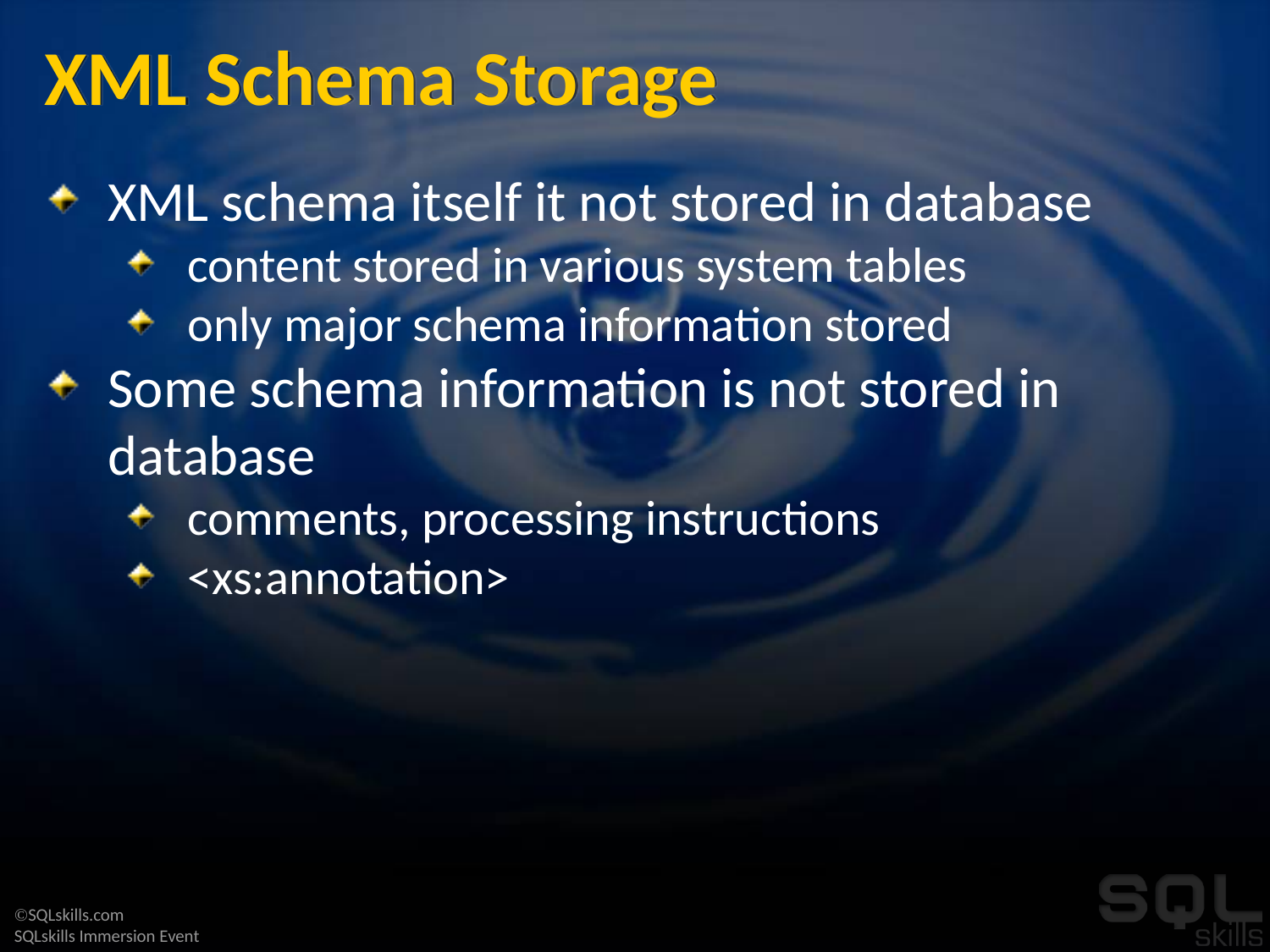

# XML Schema Storage
XML schema itself it not stored in database
content stored in various system tables
only major schema information stored
Some schema information is not stored in database
comments, processing instructions
<xs:annotation>